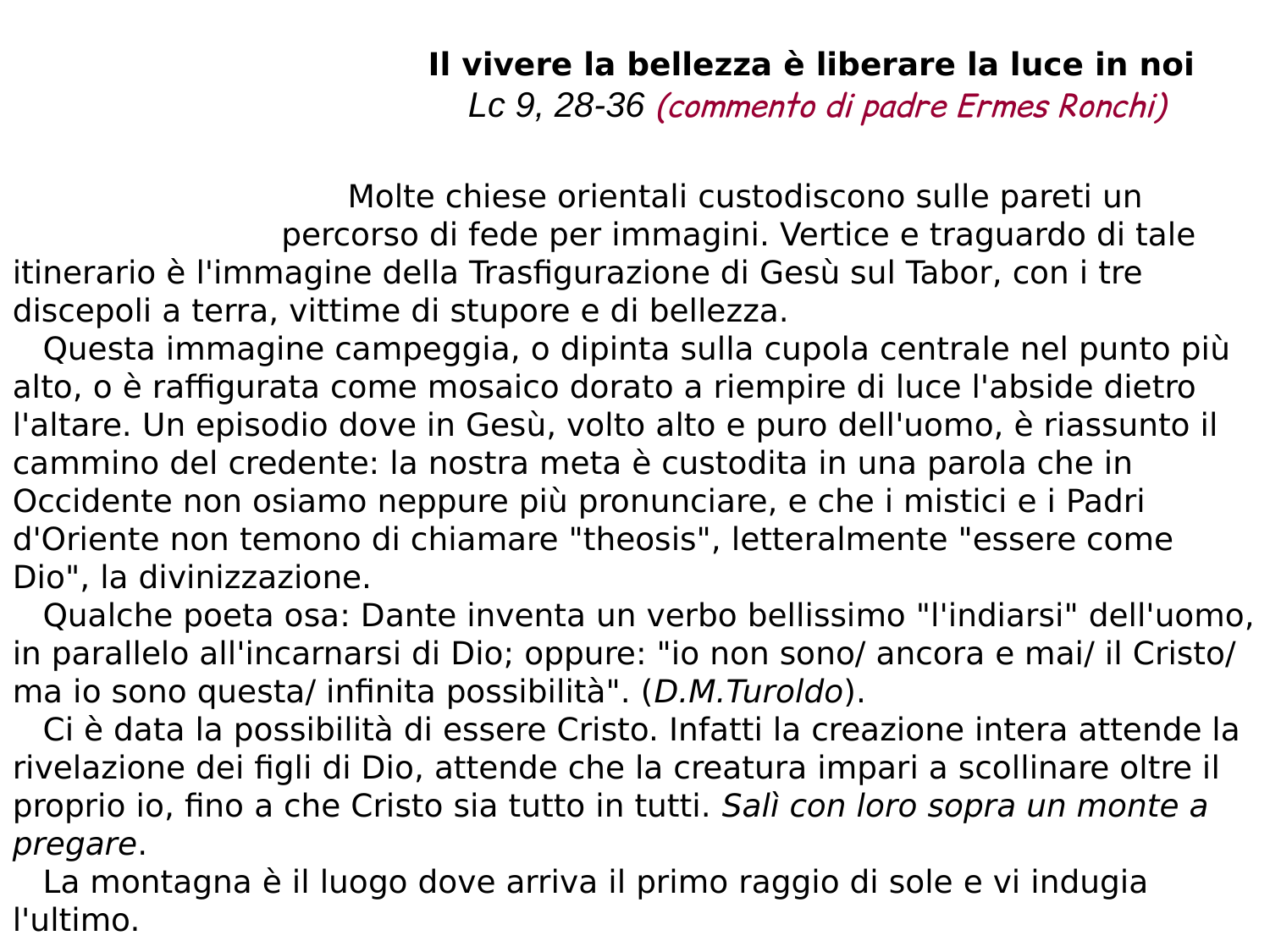

Il vivere la bellezza è liberare la luce in noi
Lc 9, 28-36 (commento di padre Ermes Ronchi)
                                 Molte chiese orientali custodiscono sulle pareti un 		              percorso di fede per immagini. Vertice e traguardo di tale itinerario è l'immagine della Trasfigurazione di Gesù sul Tabor, con i tre discepoli a terra, vittime di stupore e di bellezza.
   Questa immagine campeggia, o dipinta sulla cupola centrale nel punto più alto, o è raffigurata come mosaico dorato a riempire di luce l'abside dietro l'altare. Un episodio dove in Gesù, volto alto e puro dell'uomo, è riassunto il cammino del credente: la nostra meta è custodita in una parola che in Occidente non osiamo neppure più pronunciare, e che i mistici e i Padri d'Oriente non temono di chiamare "theosis", letteralmente "essere come Dio", la divinizzazione.
   Qualche poeta osa: Dante inventa un verbo bellissimo "l'indiarsi" dell'uomo, in parallelo all'incarnarsi di Dio; oppure: "io non sono/ ancora e mai/ il Cristo/ ma io sono questa/ infinita possibilità". (D.M.Turoldo).
   Ci è data la possibilità di essere Cristo. Infatti la creazione intera attende la rivelazione dei figli di Dio, attende che la creatura impari a scollinare oltre il proprio io, fino a che Cristo sia tutto in tutti. Salì con loro sopra un monte a pregare.
   La montagna è il luogo dove arriva il primo raggio di sole e vi indugia l'ultimo.